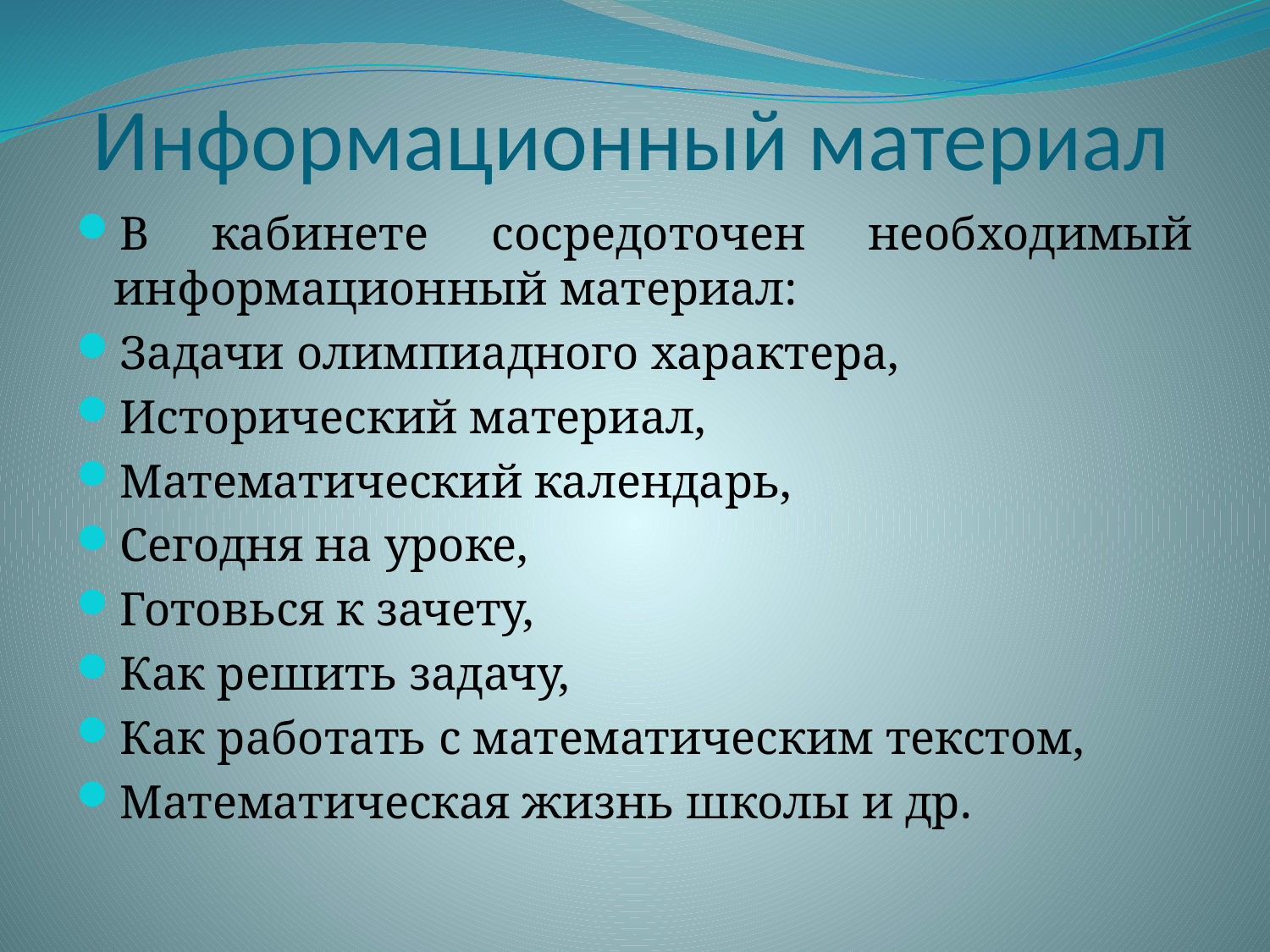

# Информационный материал
В кабинете сосредоточен необходимый информационный материал:
Задачи олимпиадного характера,
Исторический материал,
Математический календарь,
Сегодня на уроке,
Готовься к зачету,
Как решить задачу,
Как работать с математическим текстом,
Математическая жизнь школы и др.